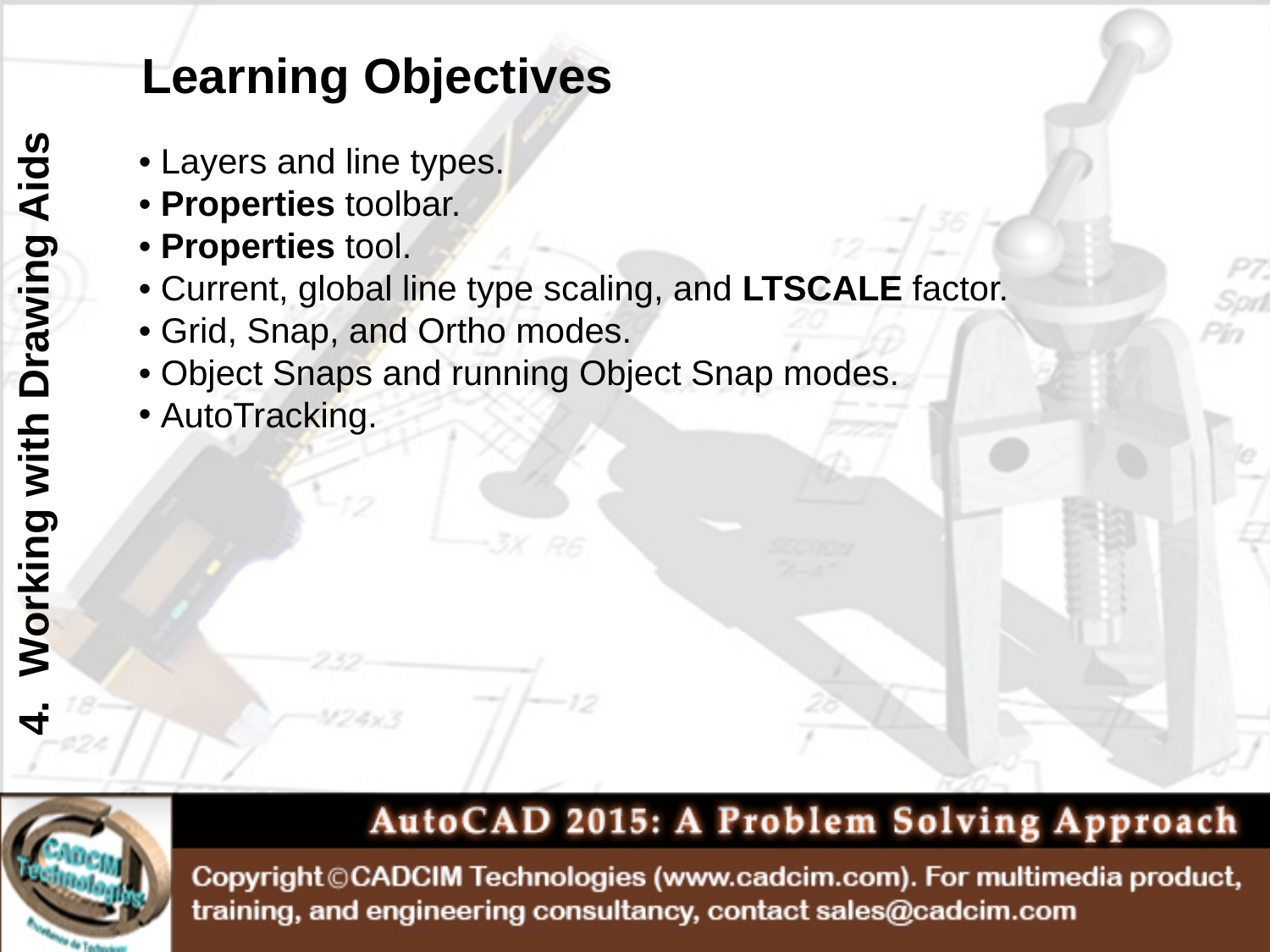

Learning Objectives
• Layers and line types.
• Properties toolbar.
• Properties tool.
• Current, global line type scaling, and LTSCALE factor.
• Grid, Snap, and Ortho modes.
• Object Snaps and running Object Snap modes.
 AutoTracking.